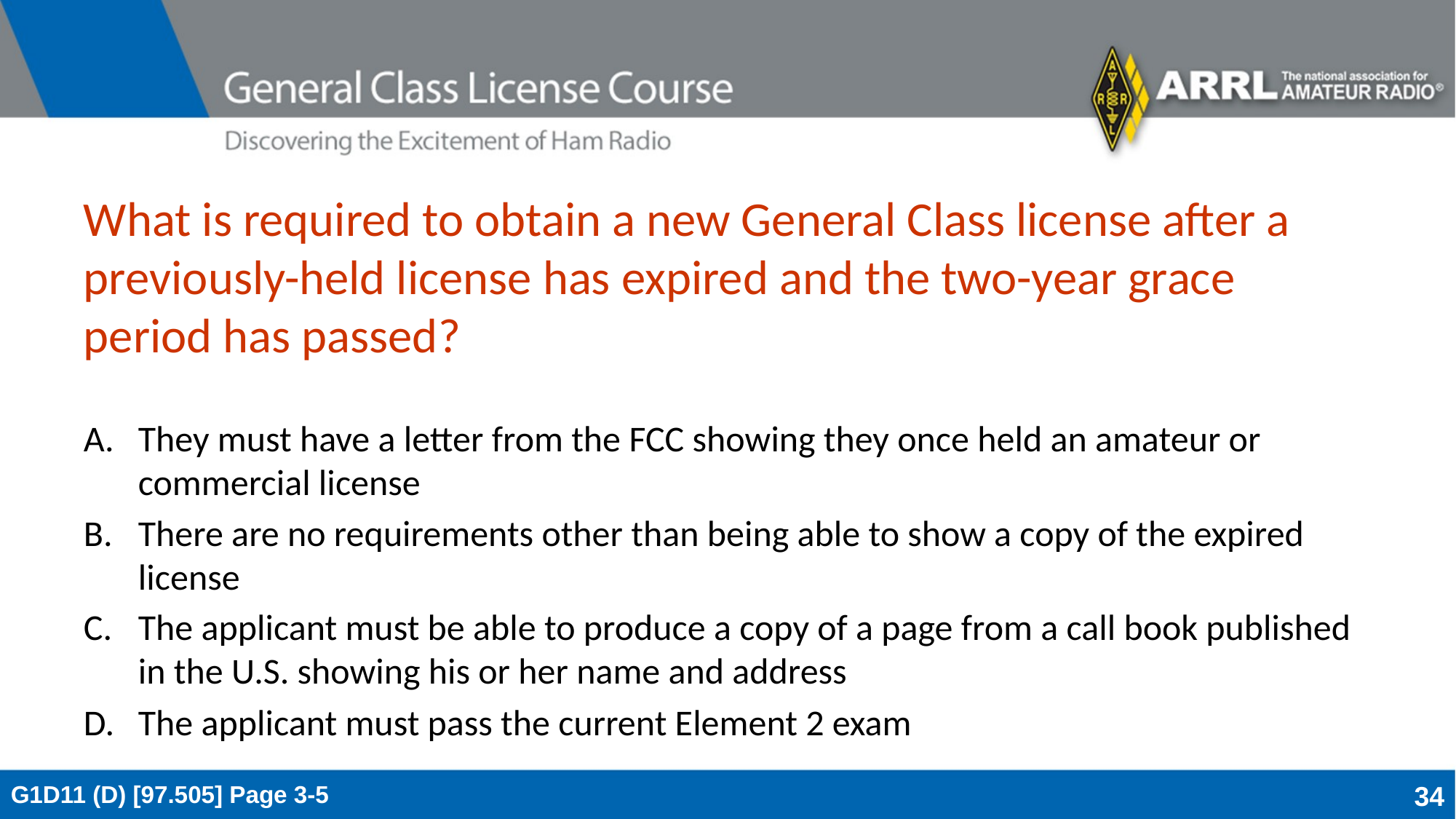

# What is required to obtain a new General Class license after a previously-held license has expired and the two-year grace period has passed?
They must have a letter from the FCC showing they once held an amateur or commercial license
There are no requirements other than being able to show a copy of the expired license
The applicant must be able to produce a copy of a page from a call book published in the U.S. showing his or her name and address
The applicant must pass the current Element 2 exam
G1D11 (D) [97.505] Page 3-5
34